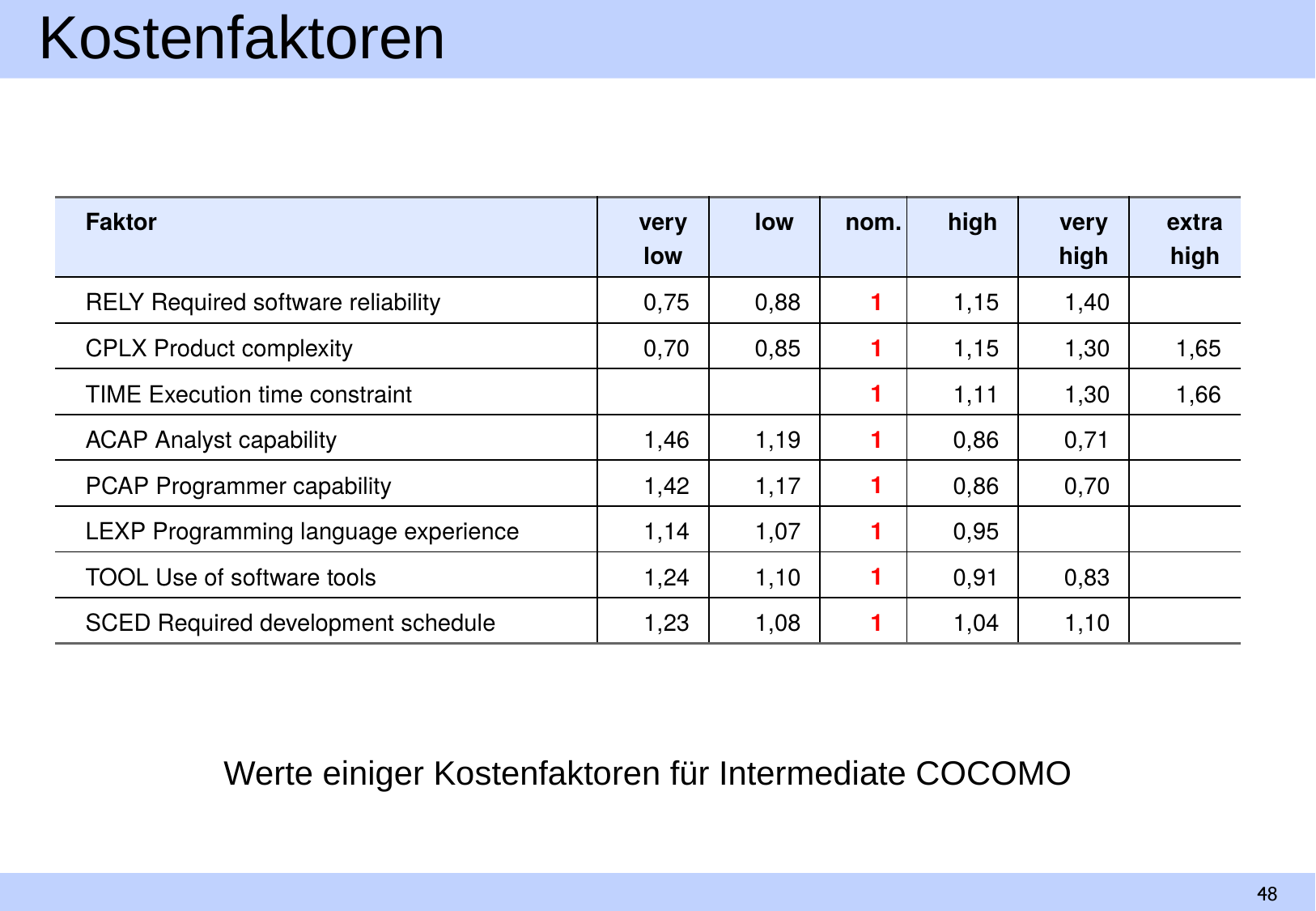

# Kostenfaktoren

| Faktor | very low | low | nom. | high | very high | extra high |
| --- | --- | --- | --- | --- | --- | --- |
| RELY Required software reliability | 0,75 | 0,88 | 1 | 1,15 | 1,40 |  |
| CPLX Product complexity | 0,70 | 0,85 | 1 | 1,15 | 1,30 | 1,65 |
| TIME Execution time constraint |  |  | 1 | 1,11 | 1,30 | 1,66 |
| ACAP Analyst capability | 1,46 | 1,19 | 1 | 0,86 | 0,71 |  |
| PCAP Programmer capability | 1,42 | 1,17 | 1 | 0,86 | 0,70 |  |
| LEXP Programming language experience | 1,14 | 1,07 | 1 | 0,95 |  |  |
| TOOL Use of software tools | 1,24 | 1,10 | 1 | 0,91 | 0,83 |  |
| SCED Required development schedule | 1,23 | 1,08 | 1 | 1,04 | 1,10 |  |
Werte einiger Kostenfaktoren für Intermediate COCOMO
48